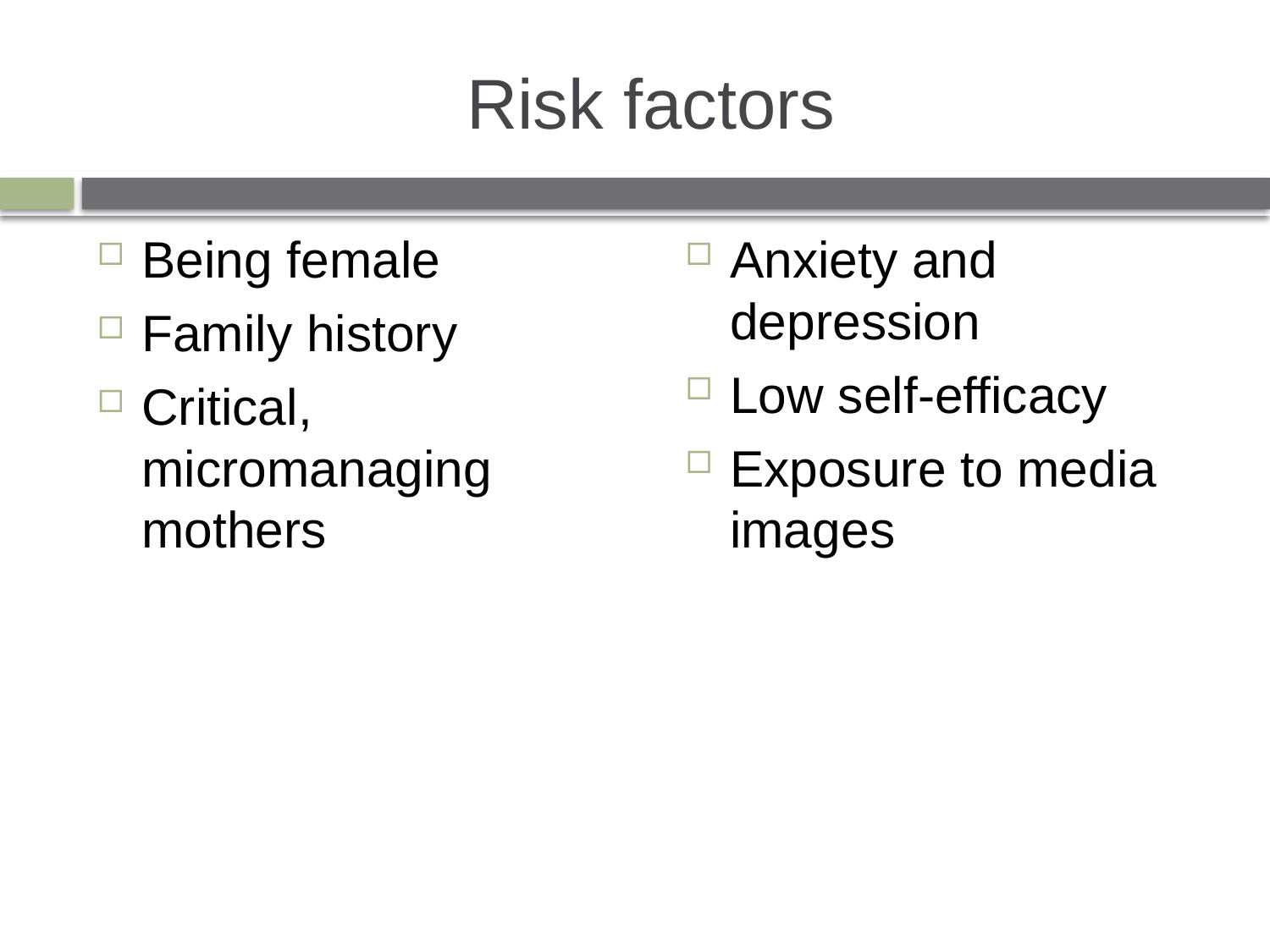

# Risk factors
Being female
Family history
Critical, micromanaging mothers
Anxiety and depression
Low self-efficacy
Exposure to media images